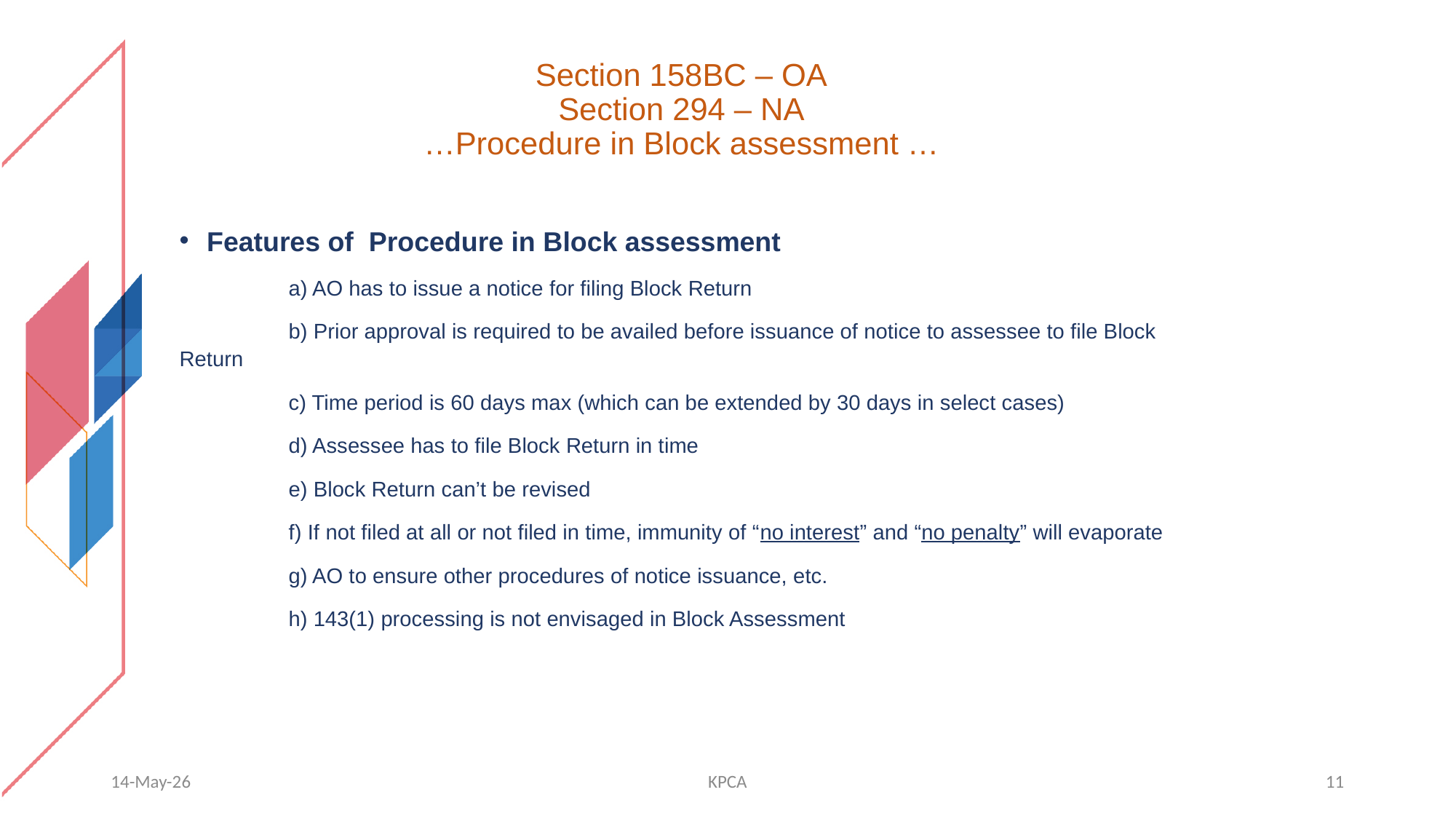

# Section 158BC – OA Section 294 – NA …Procedure in Block assessment …
Features of  Procedure in Block assessment
	a) AO has to issue a notice for filing Block Return
	b) Prior approval is required to be availed before issuance of notice to assessee to file Block Return
	c) Time period is 60 days max (which can be extended by 30 days in select cases)
	d) Assessee has to file Block Return in time
	e) Block Return can’t be revised
	f) If not filed at all or not filed in time, immunity of “no interest” and “no penalty” will evaporate
	g) AO to ensure other procedures of notice issuance, etc.
	h) 143(1) processing is not envisaged in Block Assessment

14-May-26
KPCA
11